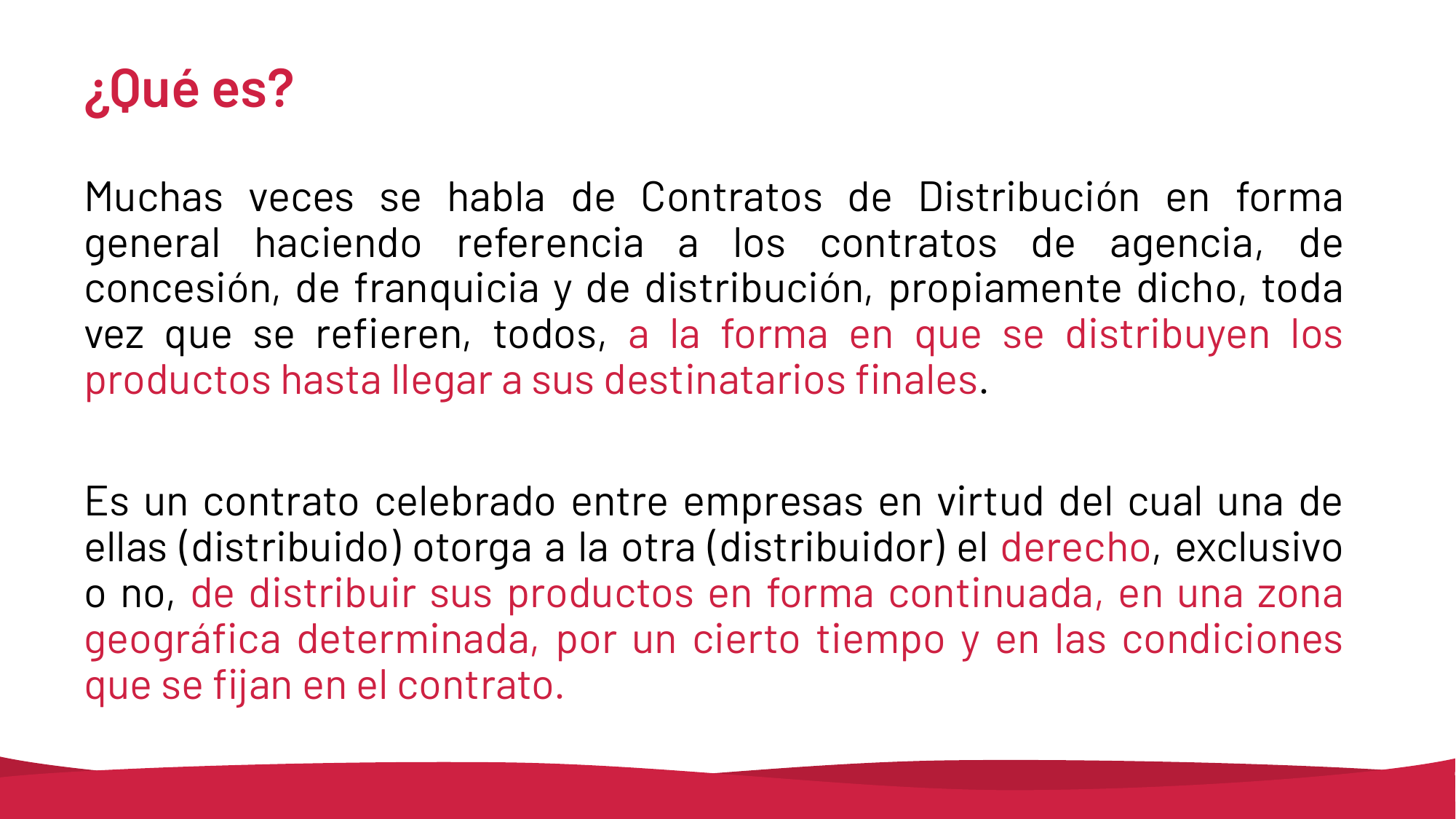

# ¿Qué es?
Muchas veces se habla de Contratos de Distribución en forma general haciendo referencia a los contratos de agencia, de concesión, de franquicia y de distribución, propiamente dicho, toda vez que se refieren, todos, a la forma en que se distribuyen los productos hasta llegar a sus destinatarios finales.

Es un contrato celebrado entre empresas en virtud del cual una de ellas (distribuido) otorga a la otra (distribuidor) el derecho, exclusivo o no, de distribuir sus productos en forma continuada, en una zona geográfica determinada, por un cierto tiempo y en las condiciones que se fijan en el contrato.